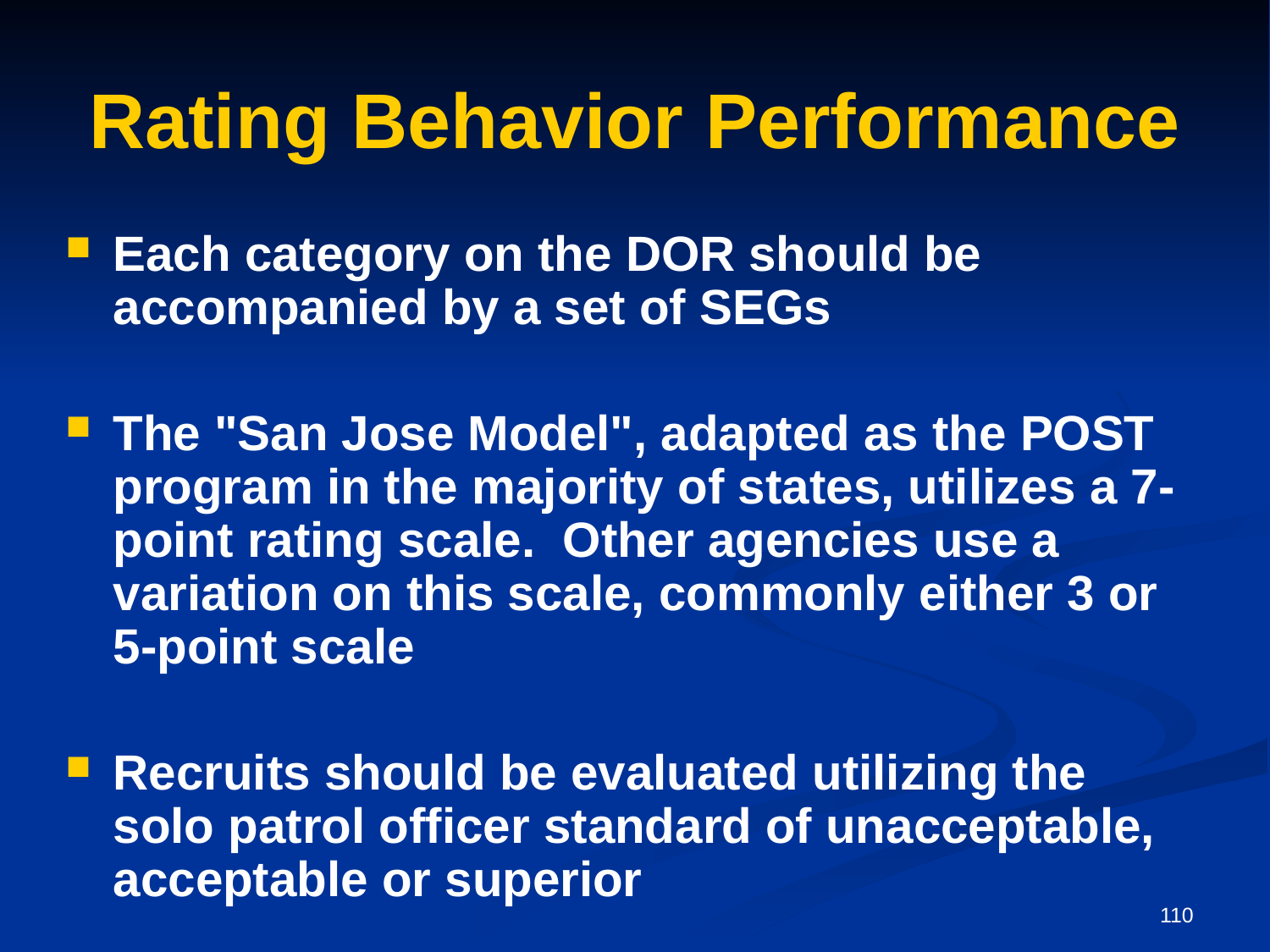

# Rating Behavior Performance
Each category on the DOR should be accompanied by a set of SEGs

The "San Jose Model", adapted as the POST program in the majority of states, utilizes a 7- point rating scale.  Other agencies use a variation on this scale, commonly either 3 or 5-point scale

Recruits should be evaluated utilizing the solo patrol officer standard of unacceptable, acceptable or superior
110